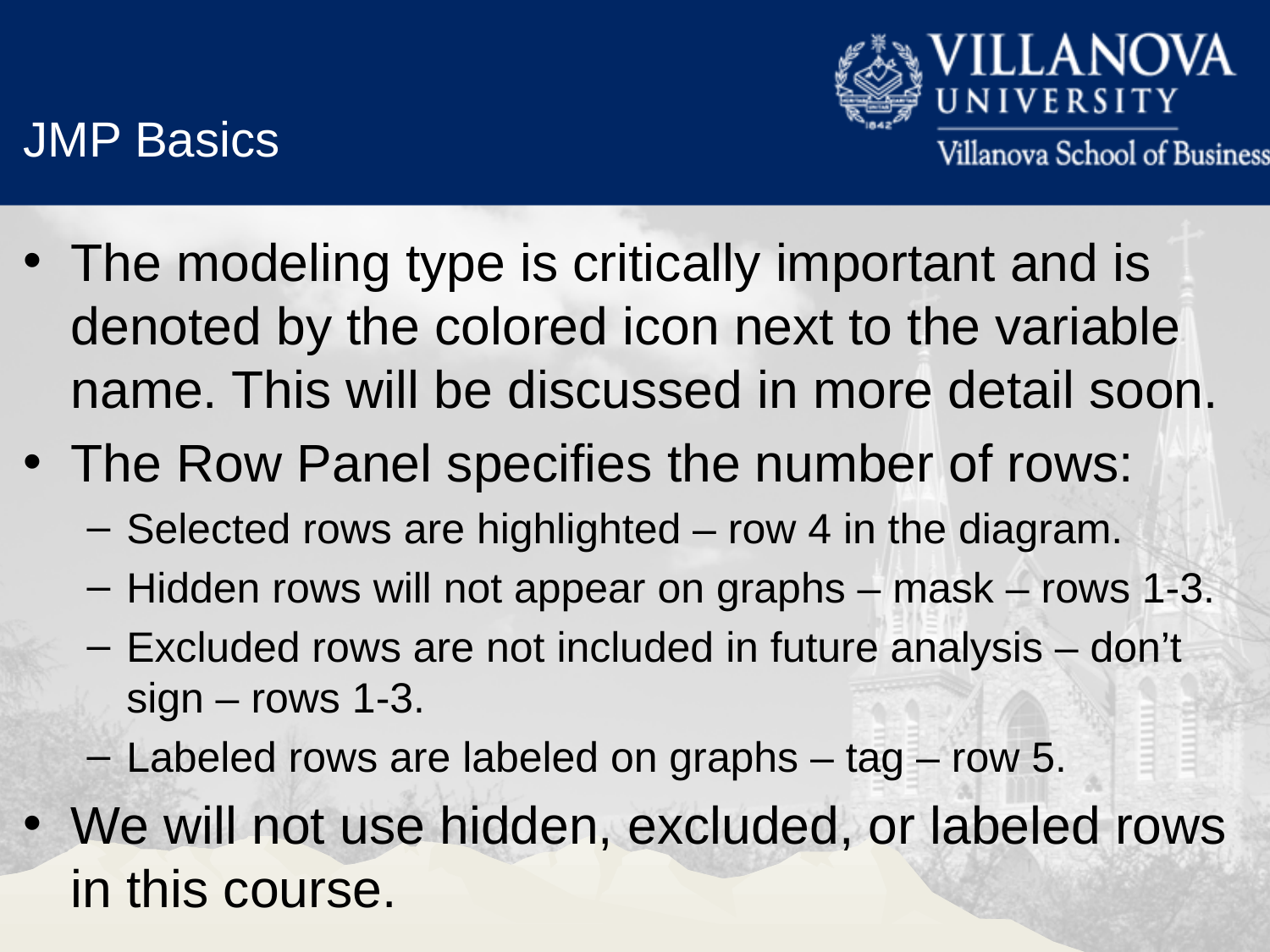

JMP Basics
The modeling type is critically important and is denoted by the colored icon next to the variable name. This will be discussed in more detail soon.
The Row Panel specifies the number of rows:
Selected rows are highlighted – row 4 in the diagram.
Hidden rows will not appear on graphs – mask – rows 1-3.
Excluded rows are not included in future analysis – don’t sign – rows 1-3.
Labeled rows are labeled on graphs – tag – row 5.
We will not use hidden, excluded, or labeled rows in this course.